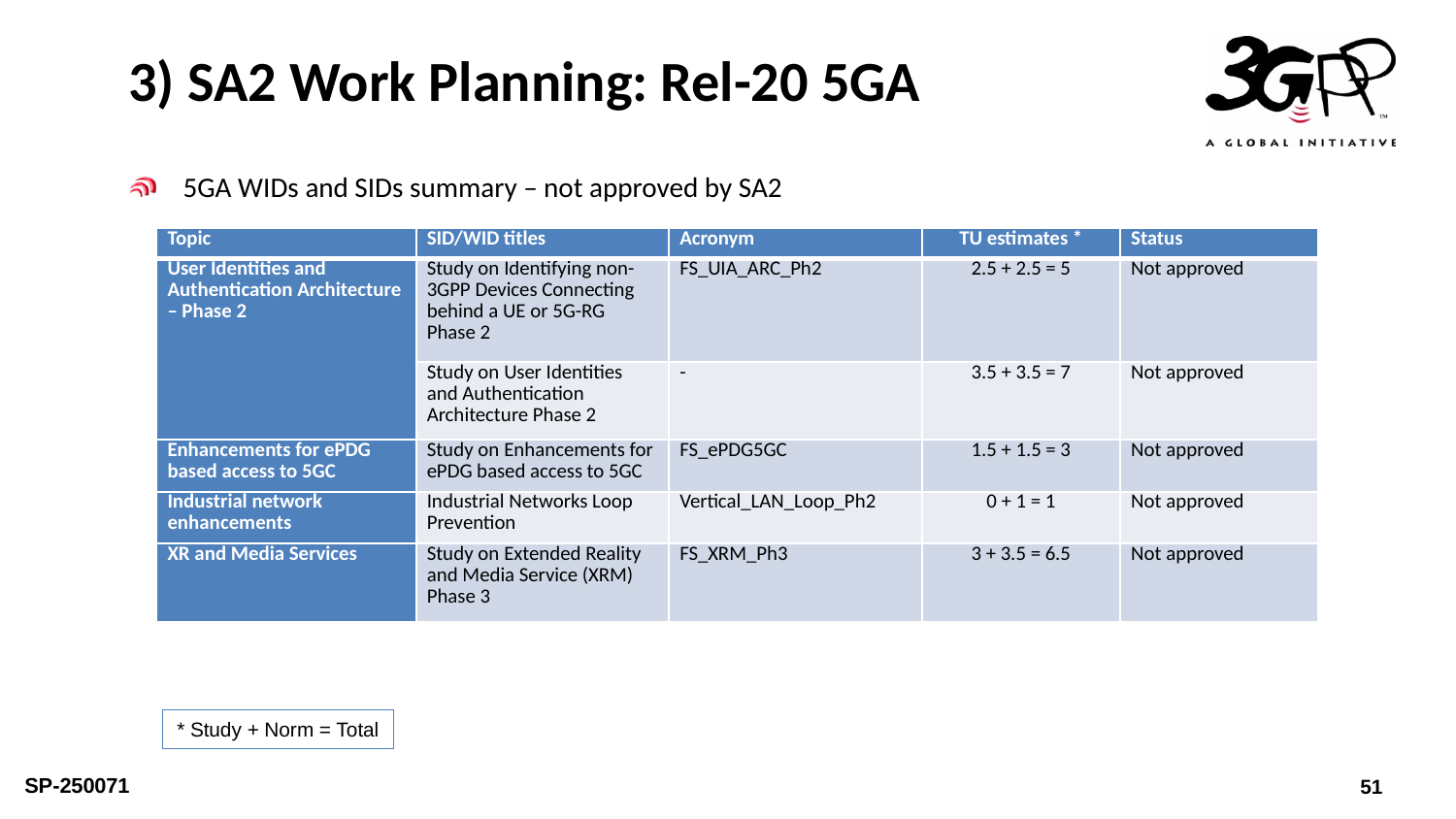

# 3) SA2 Work Planning: Rel-20 5GA
5GA WIDs and SIDs summary – not approved by SA2
| Topic | SID/WID titles | Acronym | TU estimates \* | Status |
| --- | --- | --- | --- | --- |
| User Identities and Authentication Architecture – Phase 2 | Study on Identifying non-3GPP Devices Connecting behind a UE or 5G-RG Phase 2 | FS\_UIA\_ARC\_Ph2 | 2.5 + 2.5 = 5 | Not approved |
|  | Study on User Identities and Authentication Architecture Phase 2 | - | 3.5 + 3.5 = 7 | Not approved |
| Enhancements for ePDG based access to 5GC | Study on Enhancements for ePDG based access to 5GC | FS\_ePDG5GC | 1.5 + 1.5 = 3 | Not approved |
| Industrial network enhancements | Industrial Networks Loop Prevention | Vertical\_LAN\_Loop\_Ph2 | 0 + 1 = 1 | Not approved |
| XR and Media Services | Study on Extended Reality and Media Service (XRM) Phase 3 | FS\_XRM\_Ph3 | 3 + 3.5 = 6.5 | Not approved |
* Study + Norm = Total